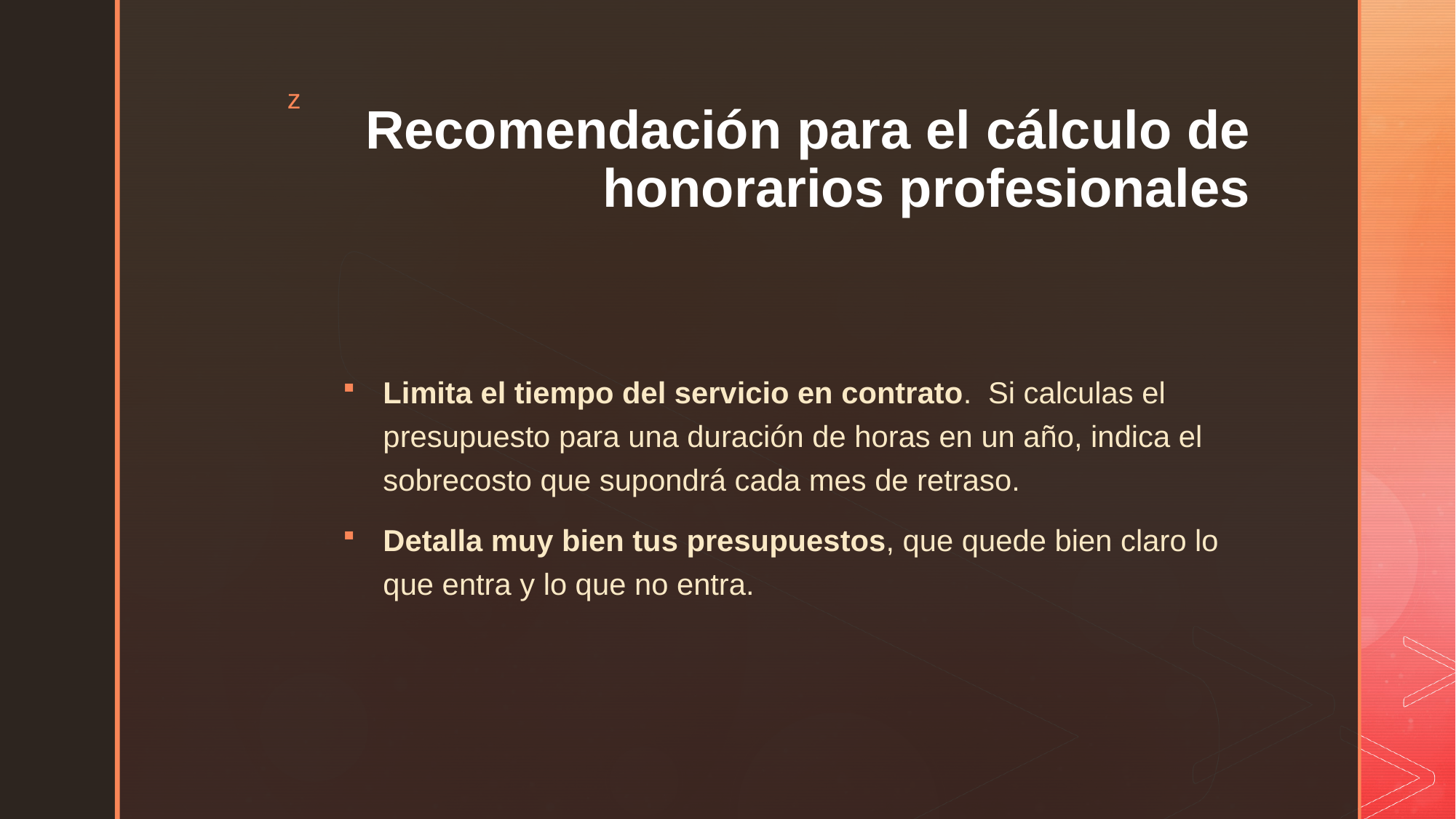

# Recomendación para el cálculo de honorarios profesionales
Limita el tiempo del servicio en contrato.  Si calculas el presupuesto para una duración de horas en un año, indica el sobrecosto que supondrá cada mes de retraso.
Detalla muy bien tus presupuestos, que quede bien claro lo que entra y lo que no entra.